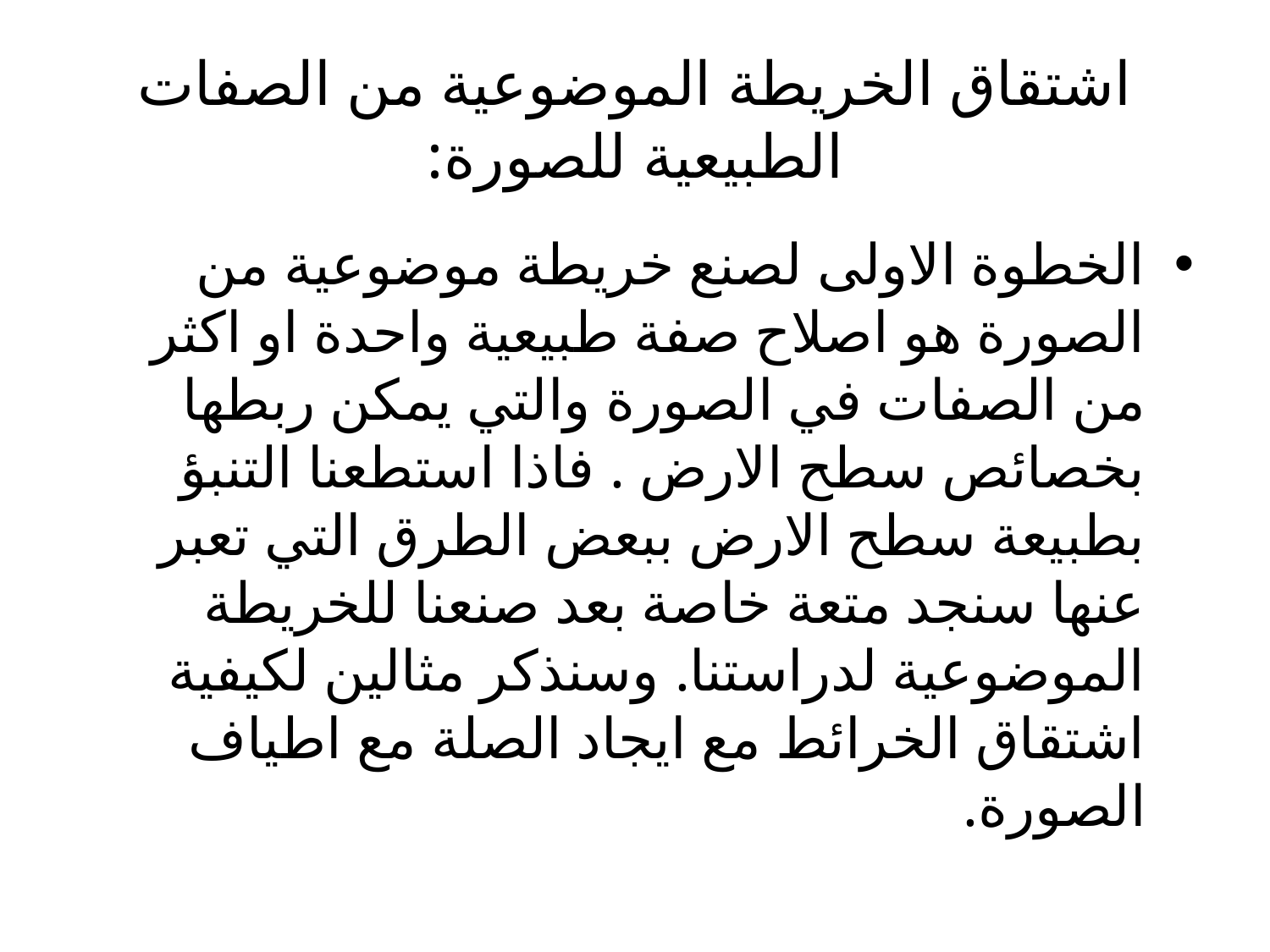

# اشتقاق الخريطة الموضوعية من الصفات الطبيعية للصورة:
الخطوة الاولى لصنع خريطة موضوعية من الصورة هو اصلاح صفة طبيعية واحدة او اكثر من الصفات في الصورة والتي يمكن ربطها بخصائص سطح الارض . فاذا استطعنا التنبؤ بطبيعة سطح الارض ببعض الطرق التي تعبر عنها سنجد متعة خاصة بعد صنعنا للخريطة الموضوعية لدراستنا. وسنذكر مثالين لكيفية اشتقاق الخرائط مع ايجاد الصلة مع اطياف الصورة.